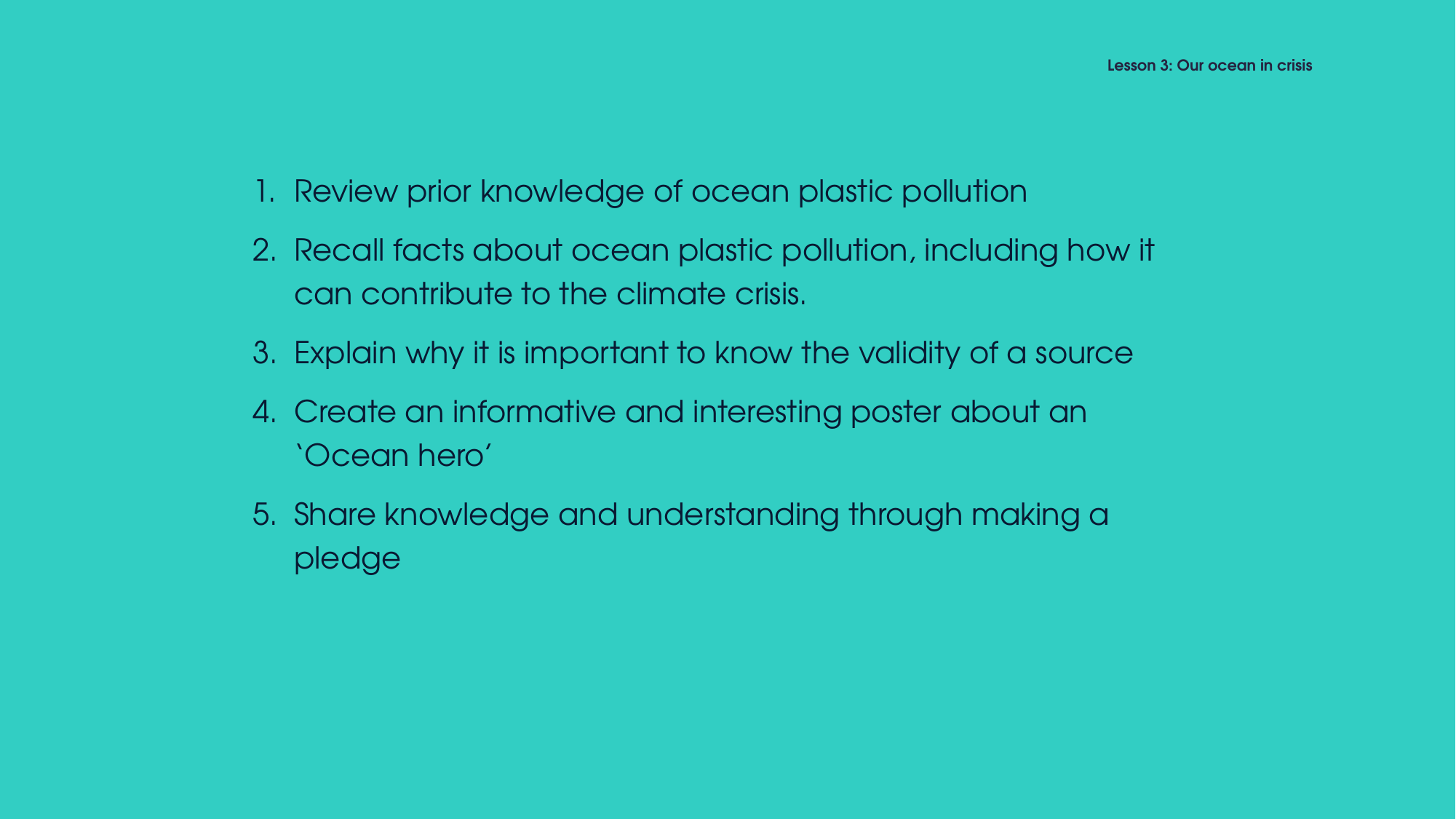

# Lesson 3: Our ocean in crisis
Review prior knowledge of ocean plastic pollution
Recall facts about ocean plastic pollution, including how it can contribute to the climate crisis.
Explain why it is important to know the validity of a source
Create an informative and interesting poster about an ‘Ocean hero’
Share knowledge and understanding through making a pledge